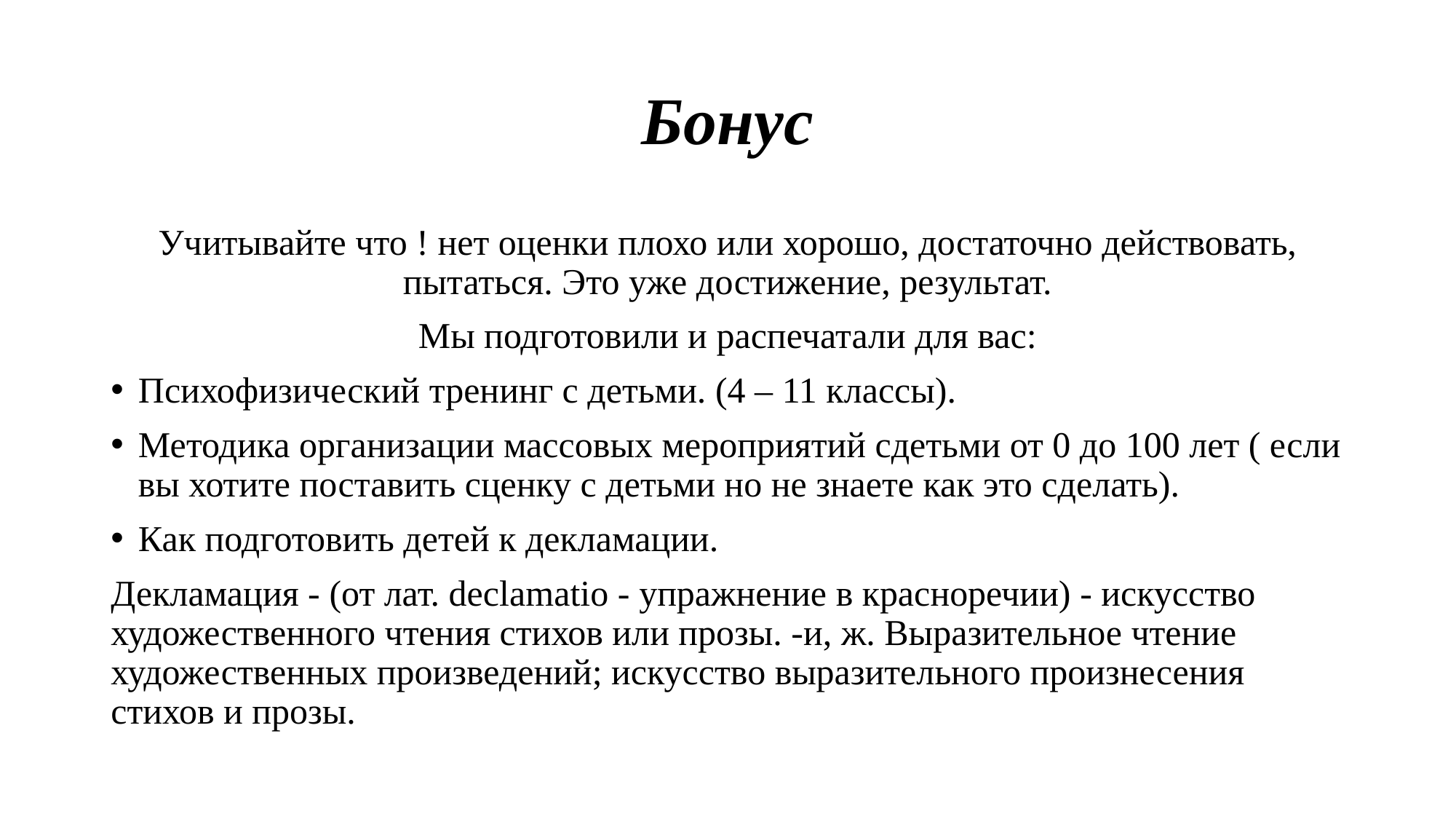

# Бонус
Учитывайте что ! нет оценки плохо или хорошо, достаточно действовать, пытаться. Это уже достижение, результат.
Мы подготовили и распечатали для вас:
Психофизический тренинг с детьми. (4 – 11 классы).
Методика организации массовых мероприятий сдетьми от 0 до 100 лет ( если вы хотите поставить сценку с детьми но не знаете как это сделать).
Как подготовить детей к декламации.
Декламация - (от лат. declamatio - упражнение в красноречии) - искусство художественного чтения стихов или прозы. -и, ж. Выразительное чтение художественных произведений; искусство выразительного произнесения стихов и прозы.